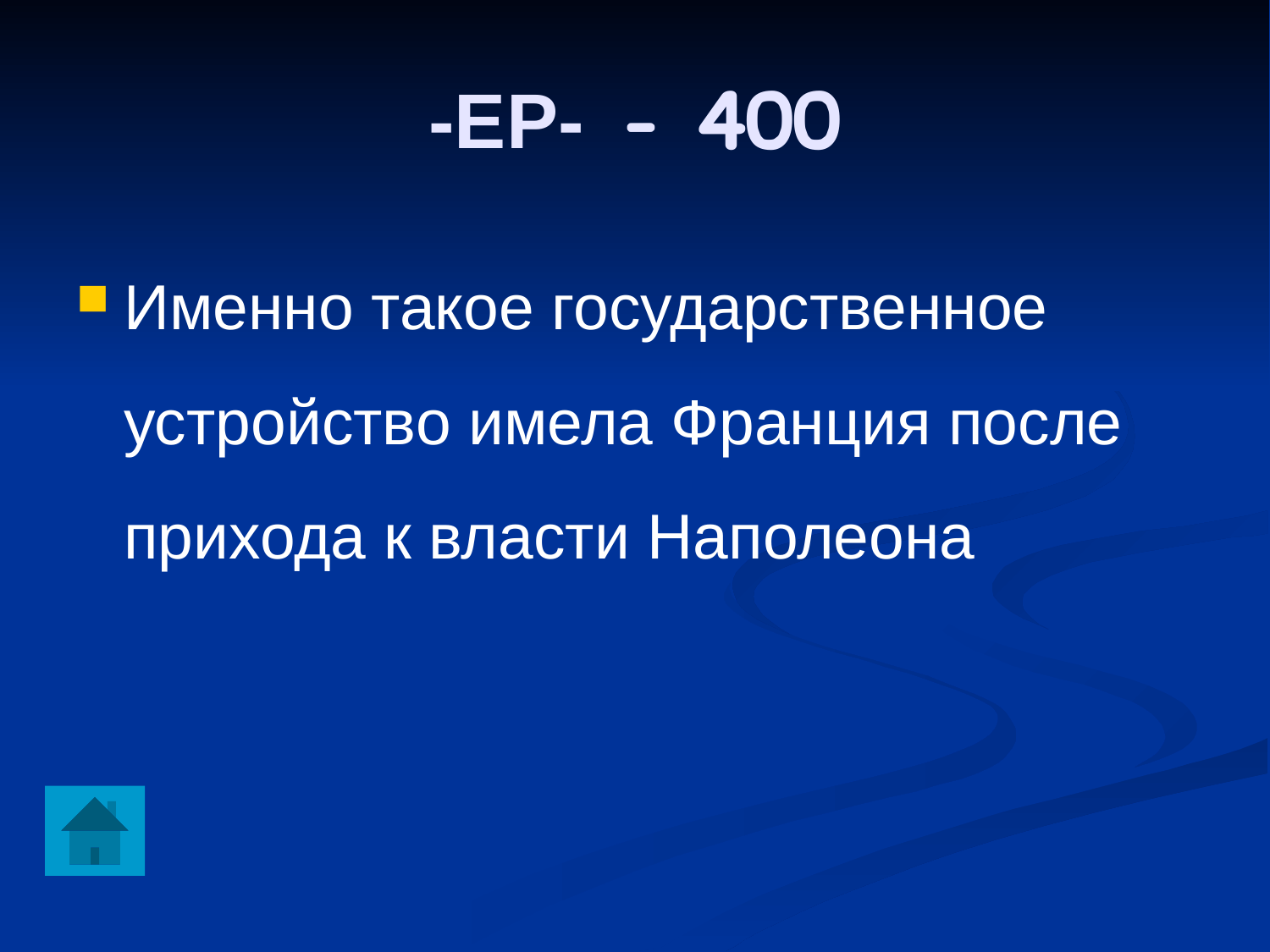

-ЕР- - 400
Именно такое государственное устройство имела Франция после прихода к власти Наполеона